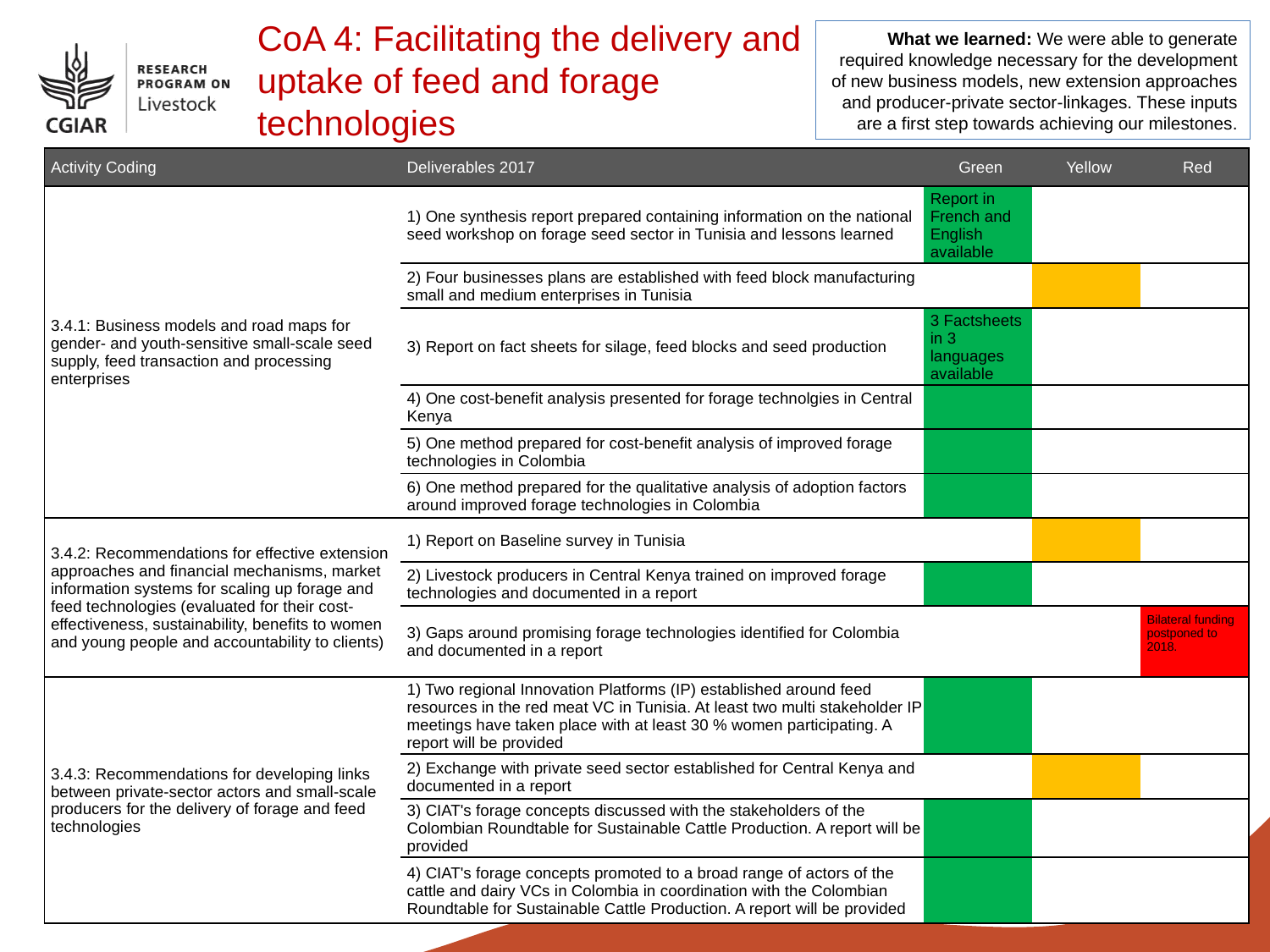

CoA 4: Facilitating the delivery and uptake of feed and forage technologies
What we learned: We were able to generate required knowledge necessary for the development of new business models, new extension approaches and producer-private sector-linkages. These inputs are a first step towards achieving our milestones.
| Activity Coding | Deliverables 2017 | Green | Yellow | Red |
| --- | --- | --- | --- | --- |
| 3.4.1: Business models and road maps for gender- and youth-sensitive small-scale seed supply, feed transaction and processing enterprises | 1) One synthesis report prepared containing information on the national seed workshop on forage seed sector in Tunisia and lessons learned | Report in French and English available |  |  |
|  | 2) Four businesses plans are established with feed block manufacturing small and medium enterprises in Tunisia |  |  |  |
|  | 3) Report on fact sheets for silage, feed blocks and seed production | 3 Factsheets in 3 languages available |  |  |
|  | 4) One cost-benefit analysis presented for forage technolgies in Central Kenya |  |  |  |
|  | 5) One method prepared for cost-benefit analysis of improved forage technologies in Colombia |  |  |  |
|  | 6) One method prepared for the qualitative analysis of adoption factors around improved forage technologies in Colombia |  |  |  |
| 3.4.2: Recommendations for effective extension approaches and financial mechanisms, market information systems for scaling up forage and feed technologies (evaluated for their cost-effectiveness, sustainability, benefits to women and young people and accountability to clients) | 1) Report on Baseline survey in Tunisia |  |  |  |
|  | 2) Livestock producers in Central Kenya trained on improved forage technologies and documented in a report |  |  |  |
|  | 3) Gaps around promising forage technologies identified for Colombia and documented in a report |  |  | Bilateral funding postponed to 2018. |
| 3.4.3: Recommendations for developing links between private-sector actors and small-scale producers for the delivery of forage and feed technologies | 1) Two regional Innovation Platforms (IP) established around feed resources in the red meat VC in Tunisia. At least two multi stakeholder IP meetings have taken place with at least 30 % women participating. A report will be provided |  |  |  |
|  | 2) Exchange with private seed sector established for Central Kenya and documented in a report |  |  |  |
|  | 3) CIAT's forage concepts discussed with the stakeholders of the Colombian Roundtable for Sustainable Cattle Production. A report will be provided |  |  |  |
|  | 4) CIAT's forage concepts promoted to a broad range of actors of the cattle and dairy VCs in Colombia in coordination with the Colombian Roundtable for Sustainable Cattle Production. A report will be provided |  |  |  |